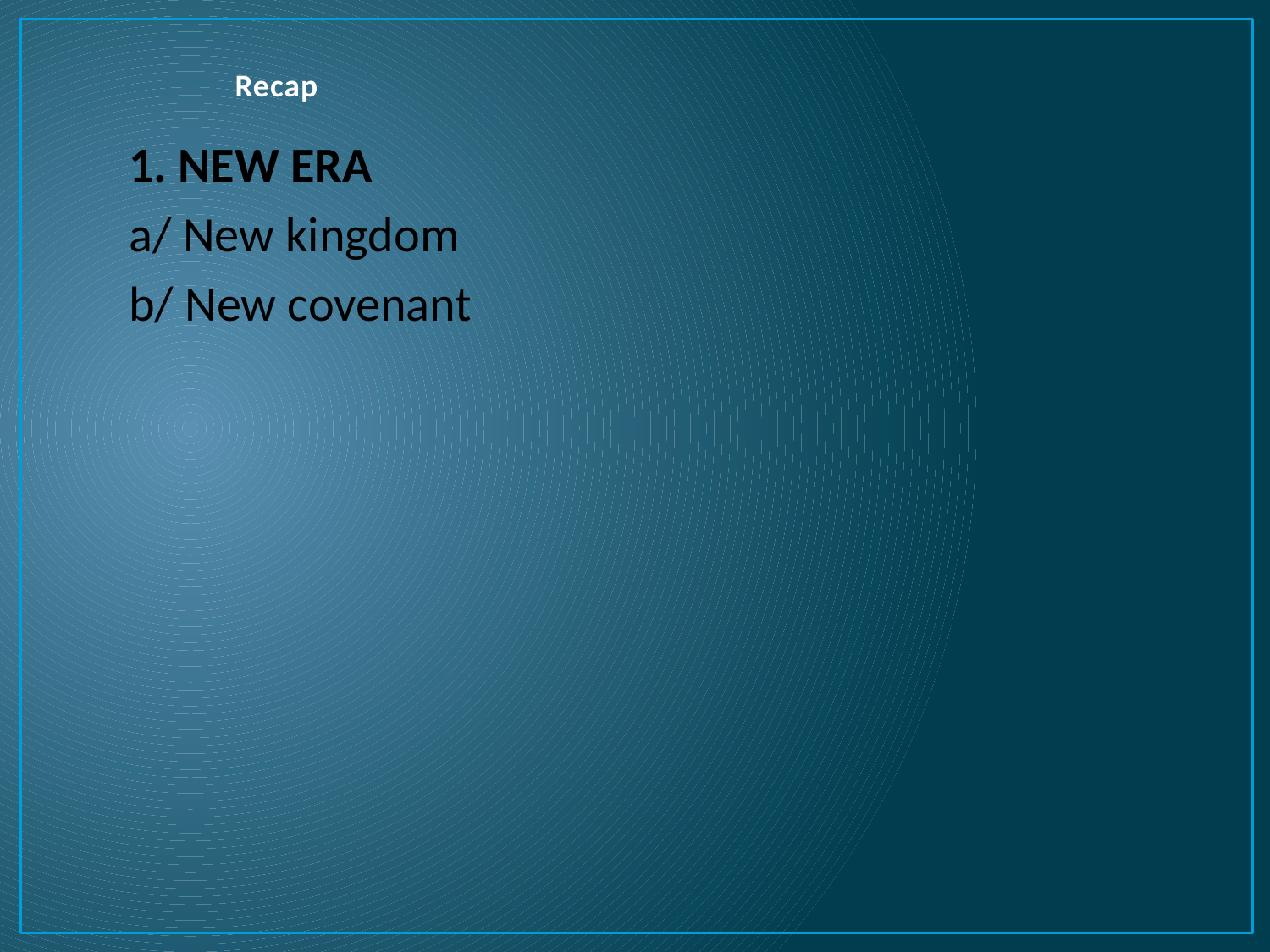

# Recap
1. NEW ERA
a/ New kingdom
b/ New covenant